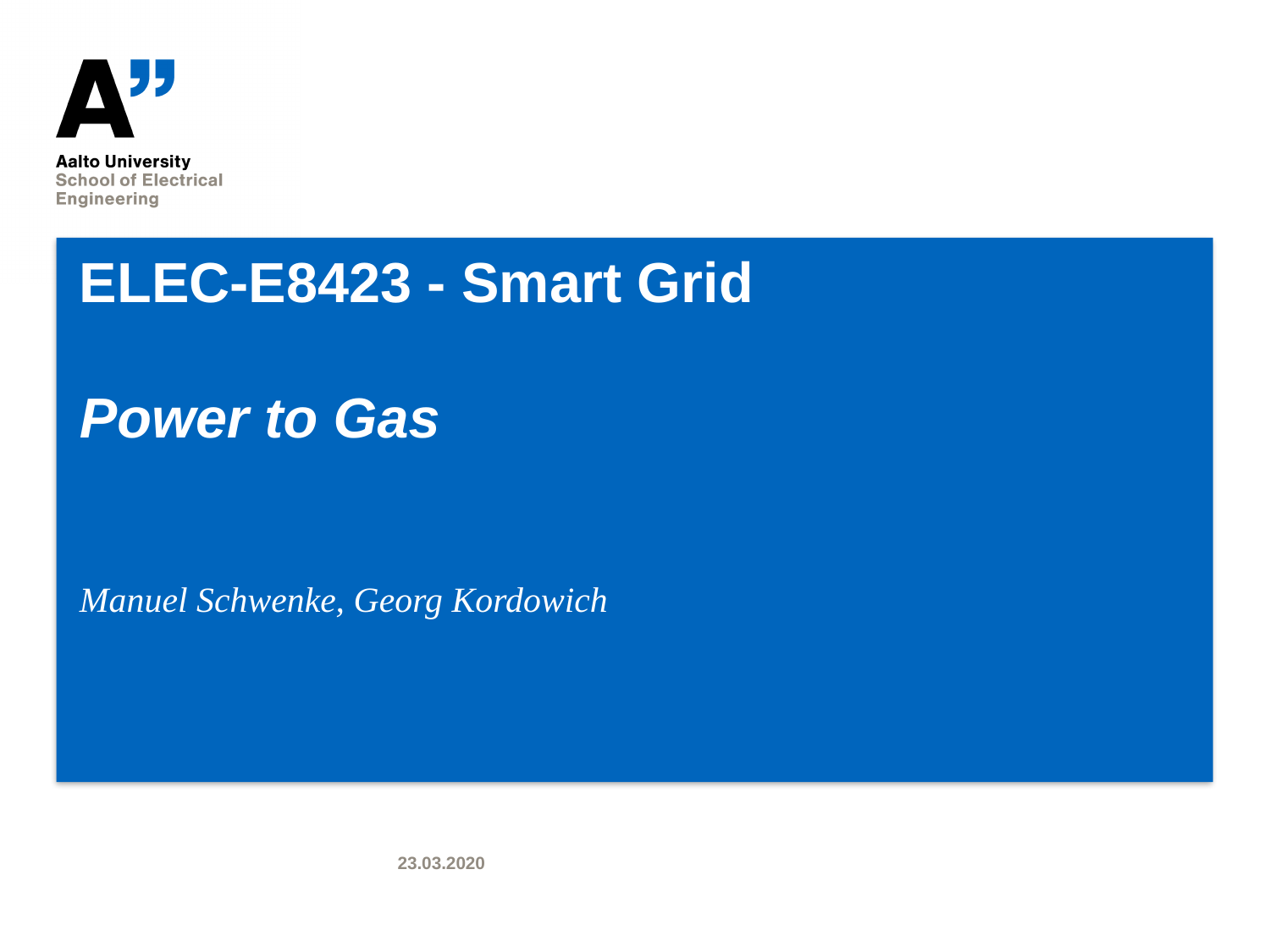

# ELEC-E8423 - Smart Grid Power to Gas
Manuel Schwenke, Georg Kordowich

23.03.2020